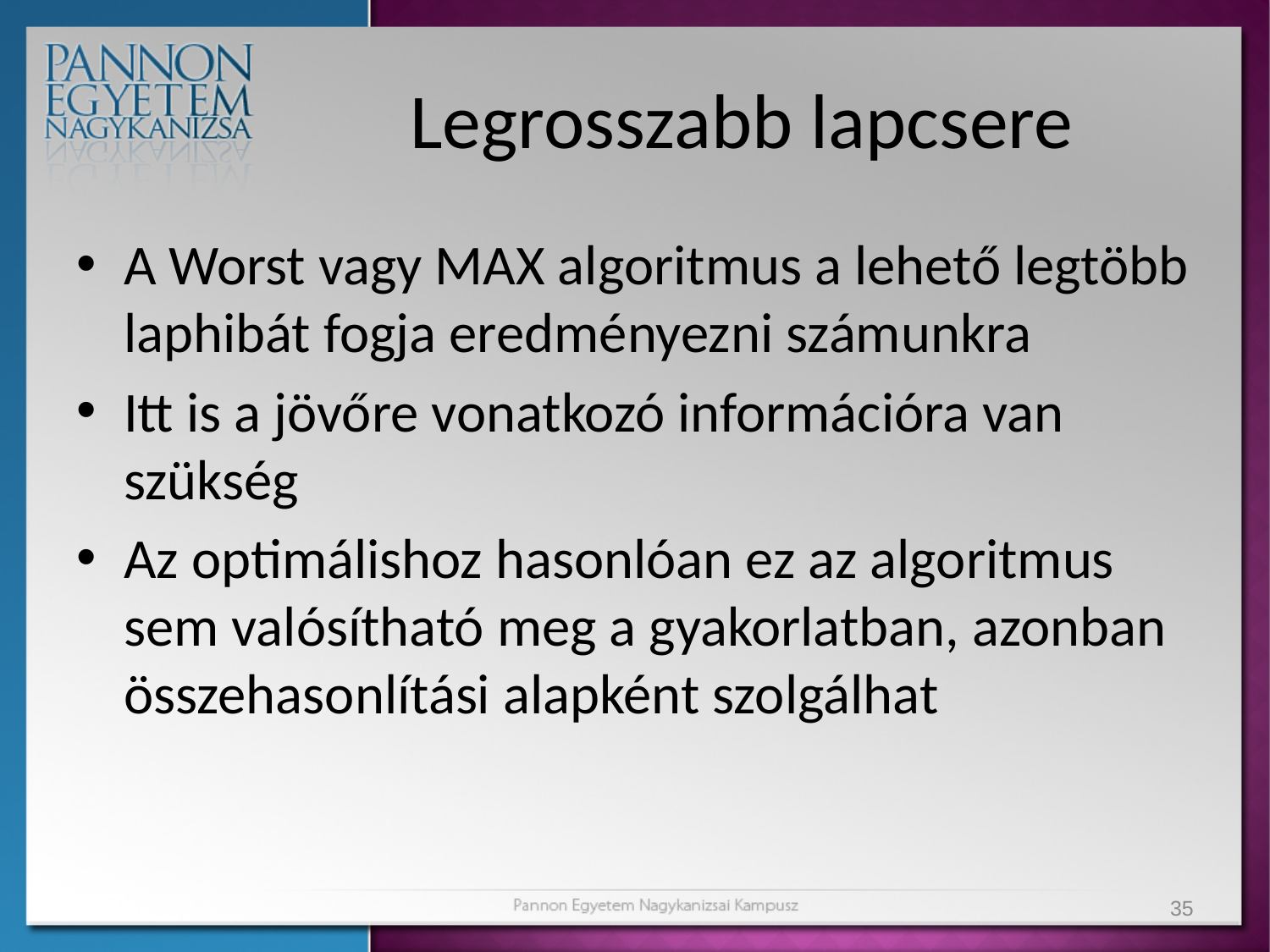

# Legrosszabb lapcsere
A Worst vagy MAX algoritmus a lehető legtöbb laphibát fogja eredményezni számunkra
Itt is a jövőre vonatkozó információra van szükség
Az optimálishoz hasonlóan ez az algoritmus sem valósítható meg a gyakorlatban, azonban  összehasonlítási alapként szolgálhat
35